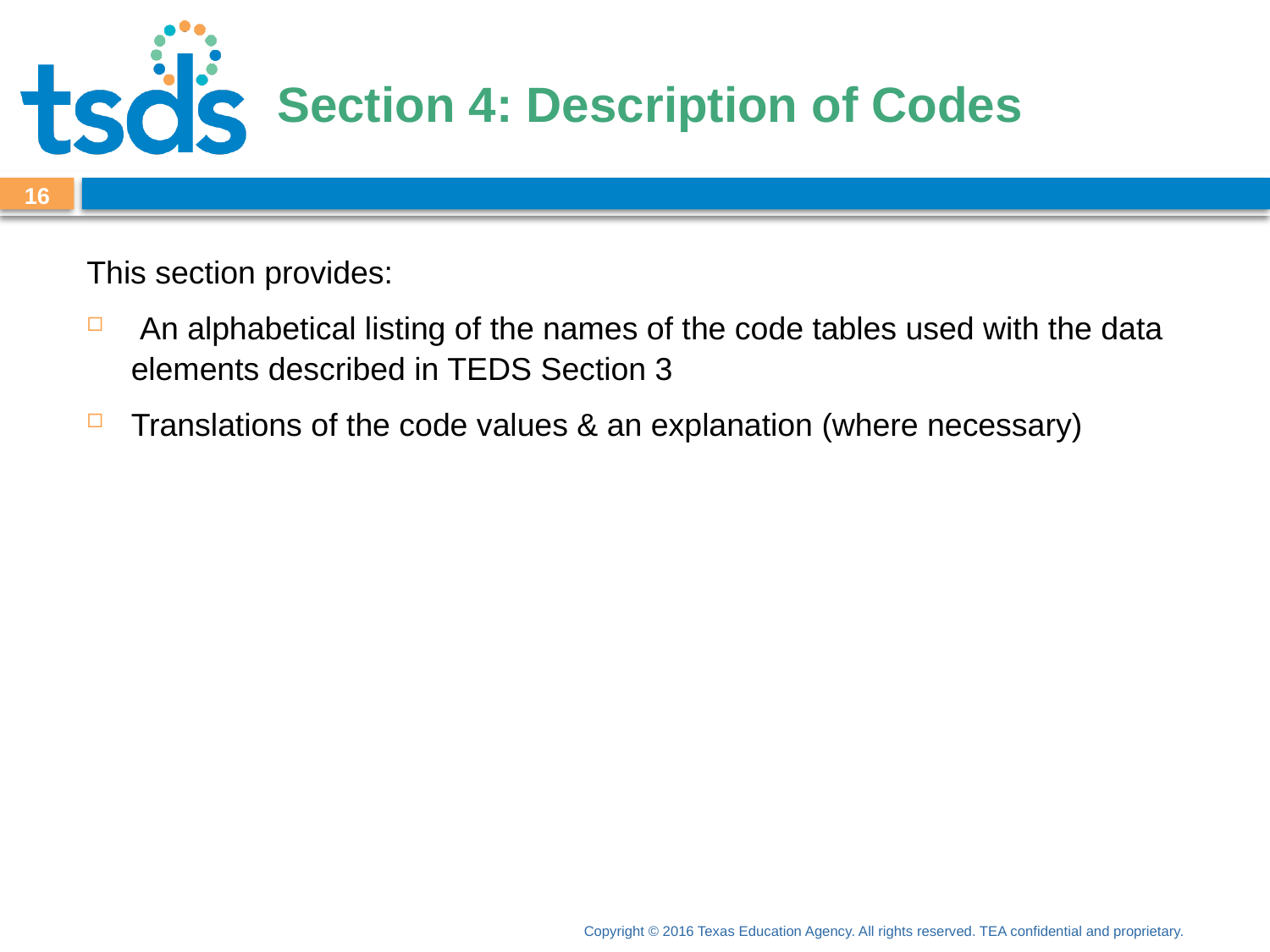

# Section 4: Description of Codes
16
This section provides:
 An alphabetical listing of the names of the code tables used with the data elements described in TEDS Section 3
Translations of the code values & an explanation (where necessary)